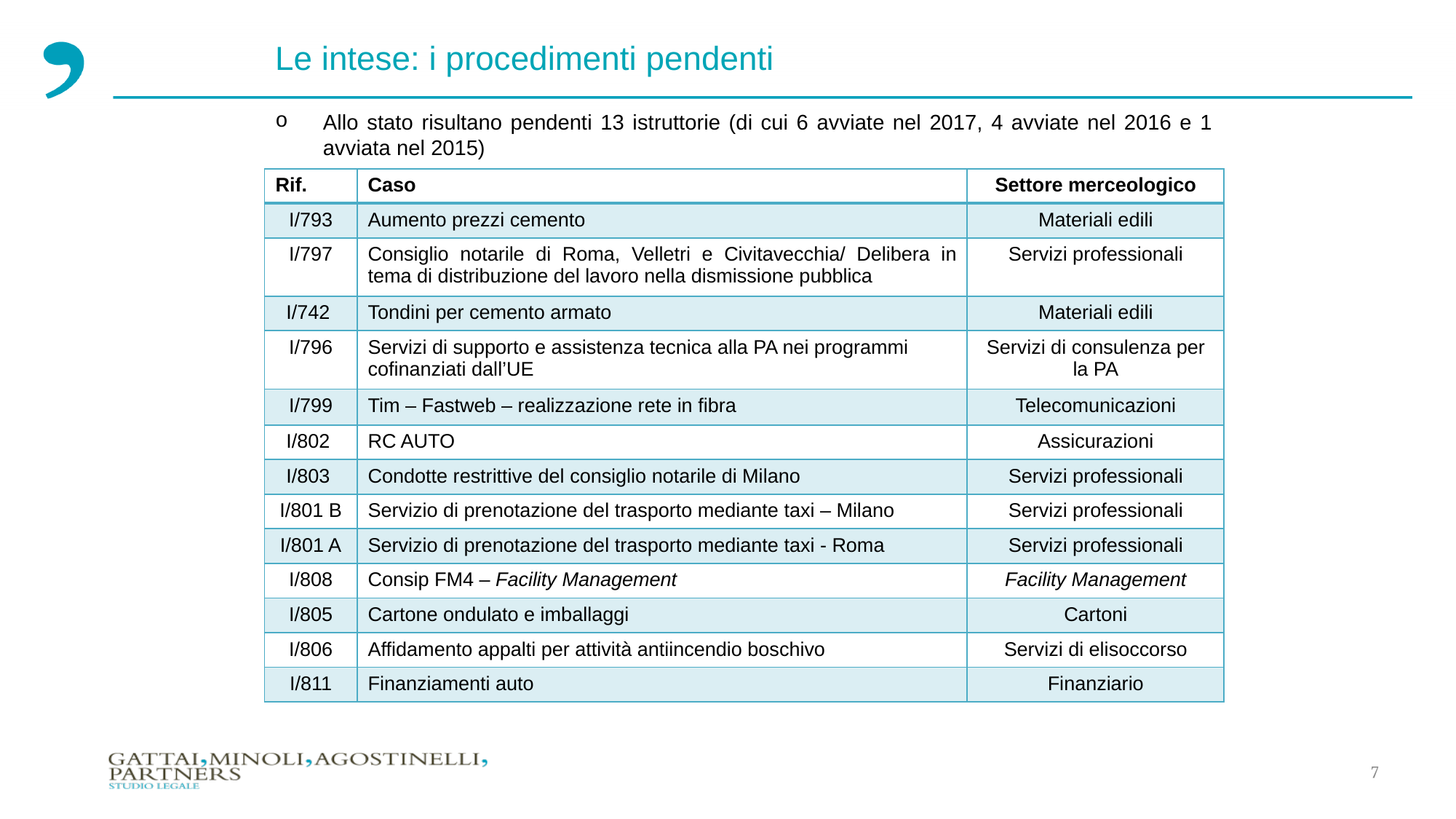

Le intese: i procedimenti pendenti
Allo stato risultano pendenti 13 istruttorie (di cui 6 avviate nel 2017, 4 avviate nel 2016 e 1 avviata nel 2015)
| Rif. | Caso | Settore merceologico |
| --- | --- | --- |
| I/793 | Aumento prezzi cemento | Materiali edili |
| I/797 | Consiglio notarile di Roma, Velletri e Civitavecchia/ Delibera in tema di distribuzione del lavoro nella dismissione pubblica | Servizi professionali |
| I/742 | Tondini per cemento armato | Materiali edili |
| I/796 | Servizi di supporto e assistenza tecnica alla PA nei programmi cofinanziati dall’UE | Servizi di consulenza per la PA |
| I/799 | Tim – Fastweb – realizzazione rete in fibra | Telecomunicazioni |
| I/802 | RC AUTO | Assicurazioni |
| I/803 | Condotte restrittive del consiglio notarile di Milano | Servizi professionali |
| I/801 B | Servizio di prenotazione del trasporto mediante taxi – Milano | Servizi professionali |
| I/801 A | Servizio di prenotazione del trasporto mediante taxi - Roma | Servizi professionali |
| I/808 | Consip FM4 – Facility Management | Facility Management |
| I/805 | Cartone ondulato e imballaggi | Cartoni |
| I/806 | Affidamento appalti per attività antiincendio boschivo | Servizi di elisoccorso |
| I/811 | Finanziamenti auto | Finanziario |
7